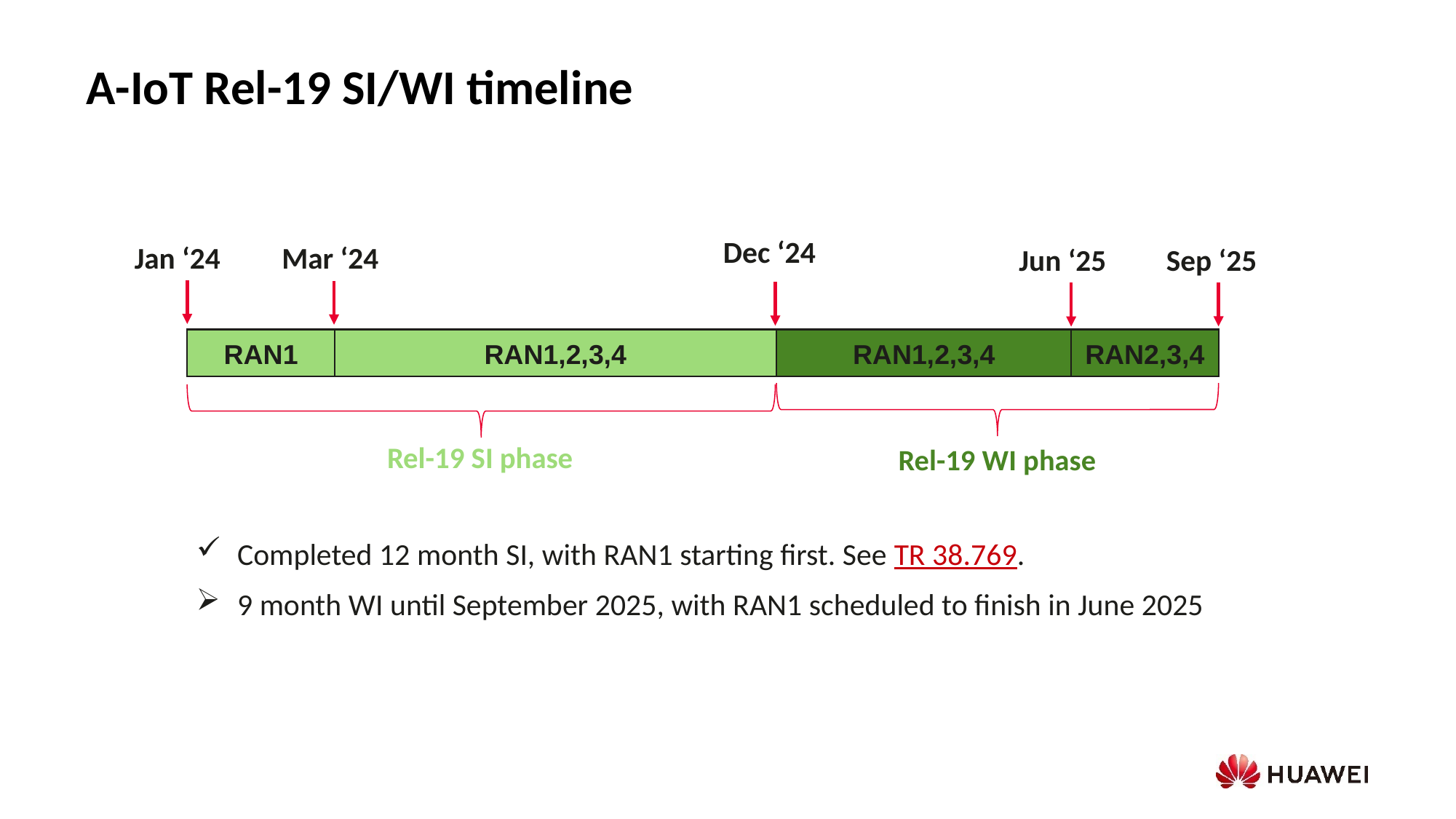

A-IoT Rel-19 SI/WI timeline

Jan ‘24
Mar ‘24
Dec ‘24
Sep ‘25
Jun ‘25
RAN1
RAN1,2,3,4
RAN1,2,3,4
RAN2,3,4
Rel-19 SI phase
Rel-19 WI phase
Completed 12 month SI, with RAN1 starting first. See TR 38.769.
9 month WI until September 2025, with RAN1 scheduled to finish in June 2025